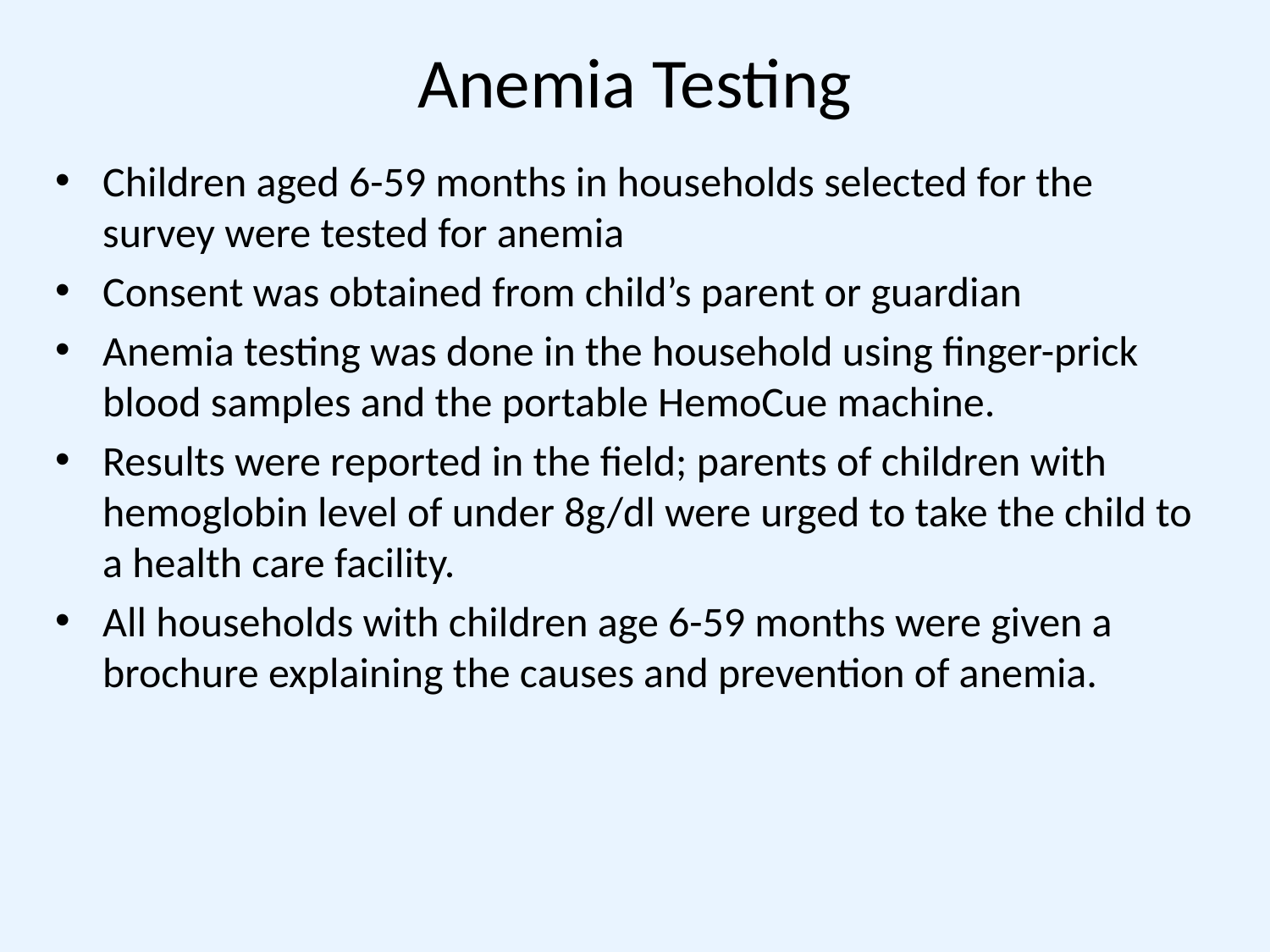

# Anemia Testing
Children aged 6-59 months in households selected for the survey were tested for anemia
Consent was obtained from child’s parent or guardian
Anemia testing was done in the household using finger-prick blood samples and the portable HemoCue machine.
Results were reported in the field; parents of children with hemoglobin level of under 8g/dl were urged to take the child to a health care facility.
All households with children age 6-59 months were given a brochure explaining the causes and prevention of anemia.